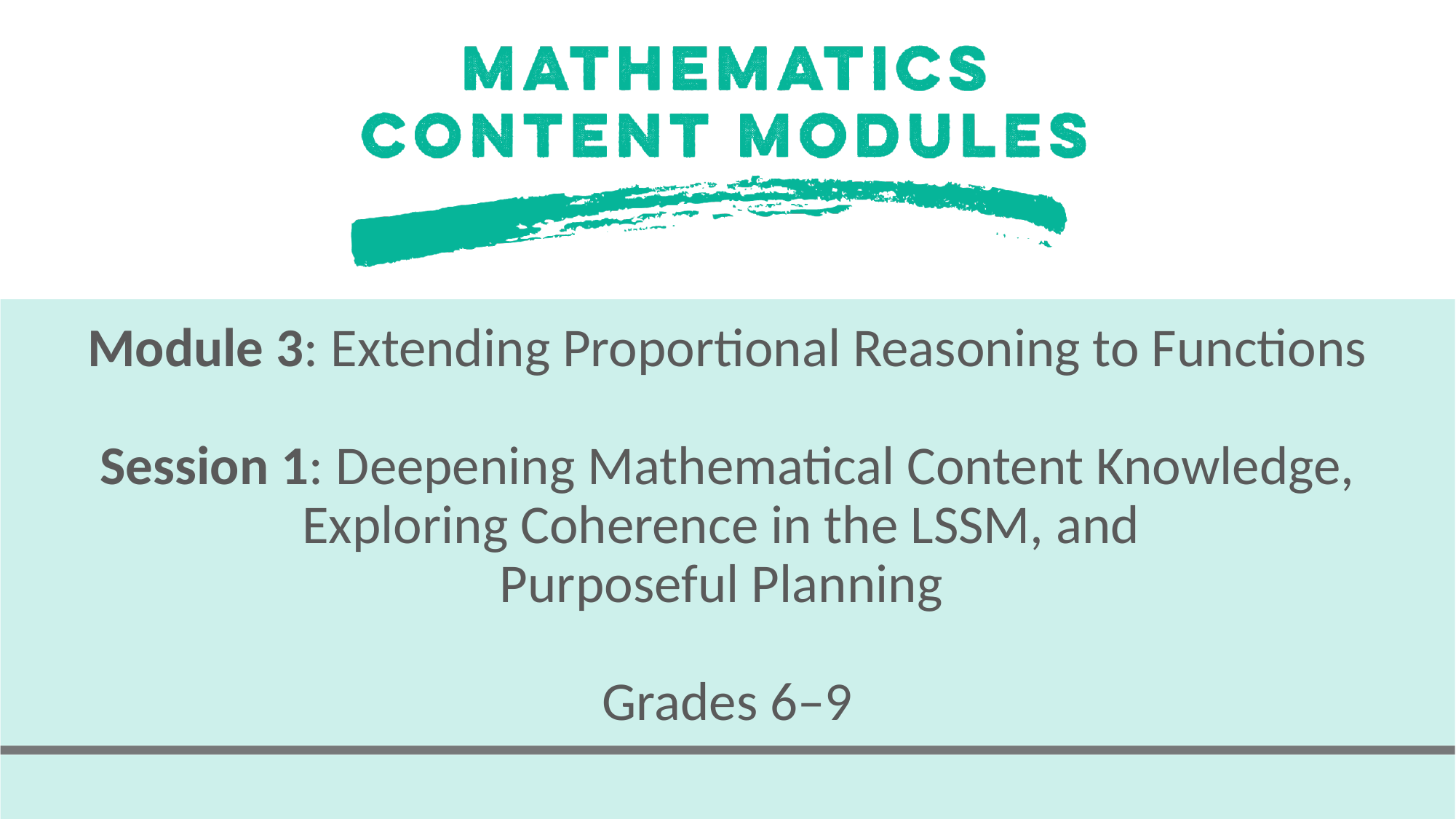

# Module 3: Extending Proportional Reasoning to Functions Session 1: Deepening Mathematical Content Knowledge, Exploring Coherence in the LSSM, and Purposeful Planning Grades 6–9